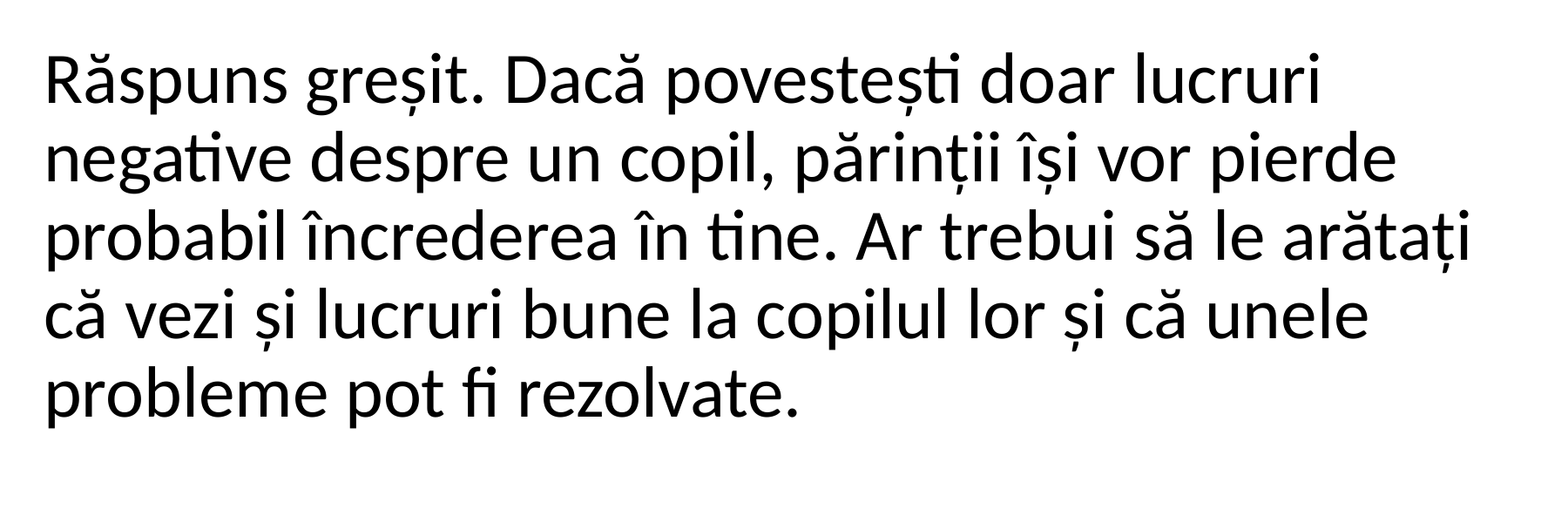

Răspuns greșit. Dacă povestești doar lucruri negative despre un copil, părinții își vor pierde probabil încrederea în tine. Ar trebui să le arătați că vezi și lucruri bune la copilul lor și că unele probleme pot fi rezolvate.